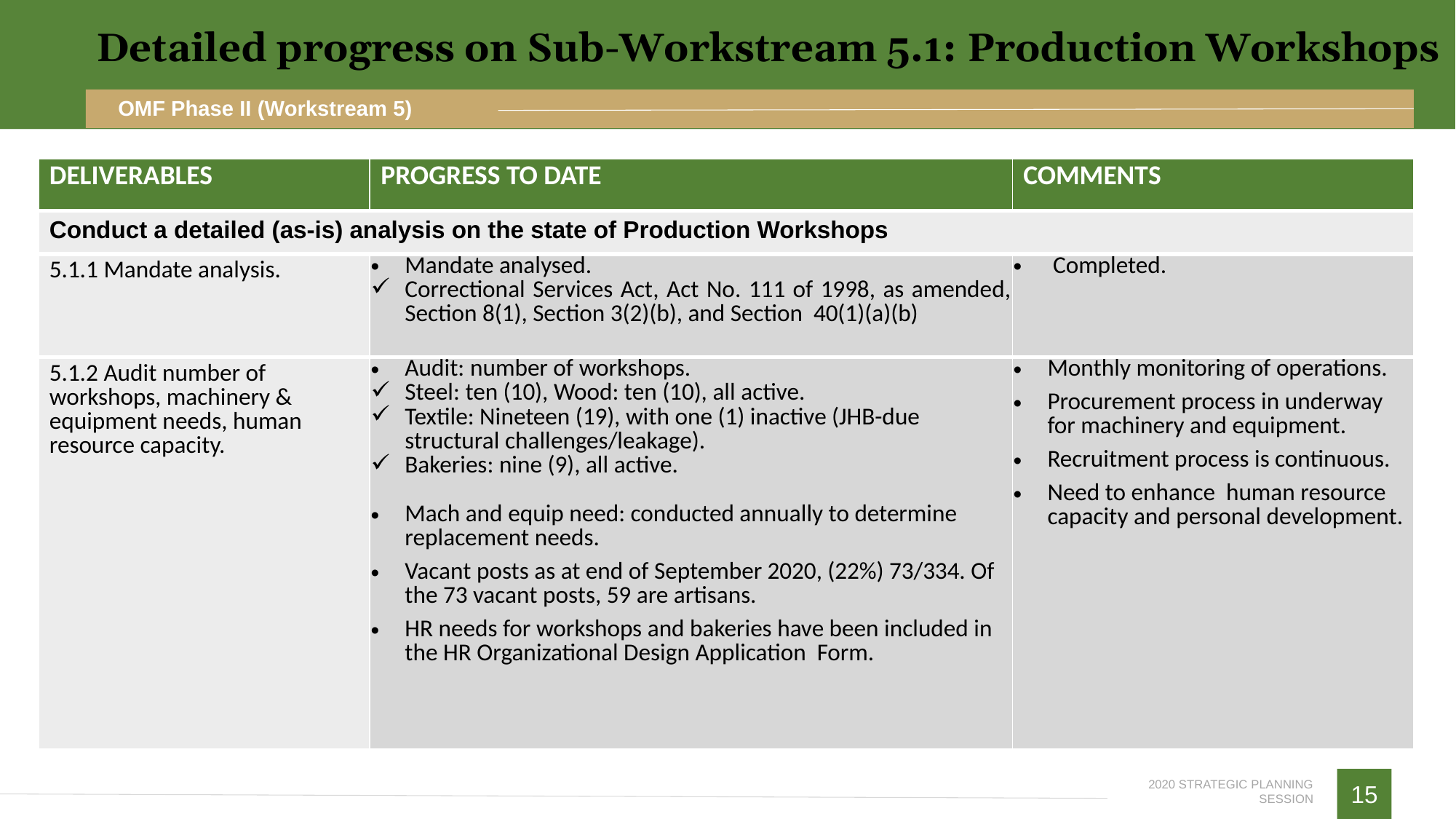

Detailed progress on Sub-Workstream 5.1: Production Workshops

OMF Phase II (Workstream 5)
| DELIVERABLES | PROGRESS TO DATE | COMMENTS |
| --- | --- | --- |
| Conduct a detailed (as-is) analysis on the state of Production Workshops |  |  |
| 5.1.1 Mandate analysis. | Mandate analysed. Correctional Services Act, Act No. 111 of 1998, as amended, Section 8(1), Section 3(2)(b), and Section 40(1)(a)(b) | Completed. |
| 5.1.2 Audit number of workshops, machinery & equipment needs, human resource capacity. | Audit: number of workshops. Steel: ten (10), Wood: ten (10), all active. Textile: Nineteen (19), with one (1) inactive (JHB-due structural challenges/leakage). Bakeries: nine (9), all active. Mach and equip need: conducted annually to determine replacement needs. Vacant posts as at end of September 2020, (22%) 73/334. Of the 73 vacant posts, 59 are artisans. HR needs for workshops and bakeries have been included in the HR Organizational Design Application Form. | Monthly monitoring of operations. Procurement process in underway for machinery and equipment. Recruitment process is continuous. Need to enhance human resource capacity and personal development. |